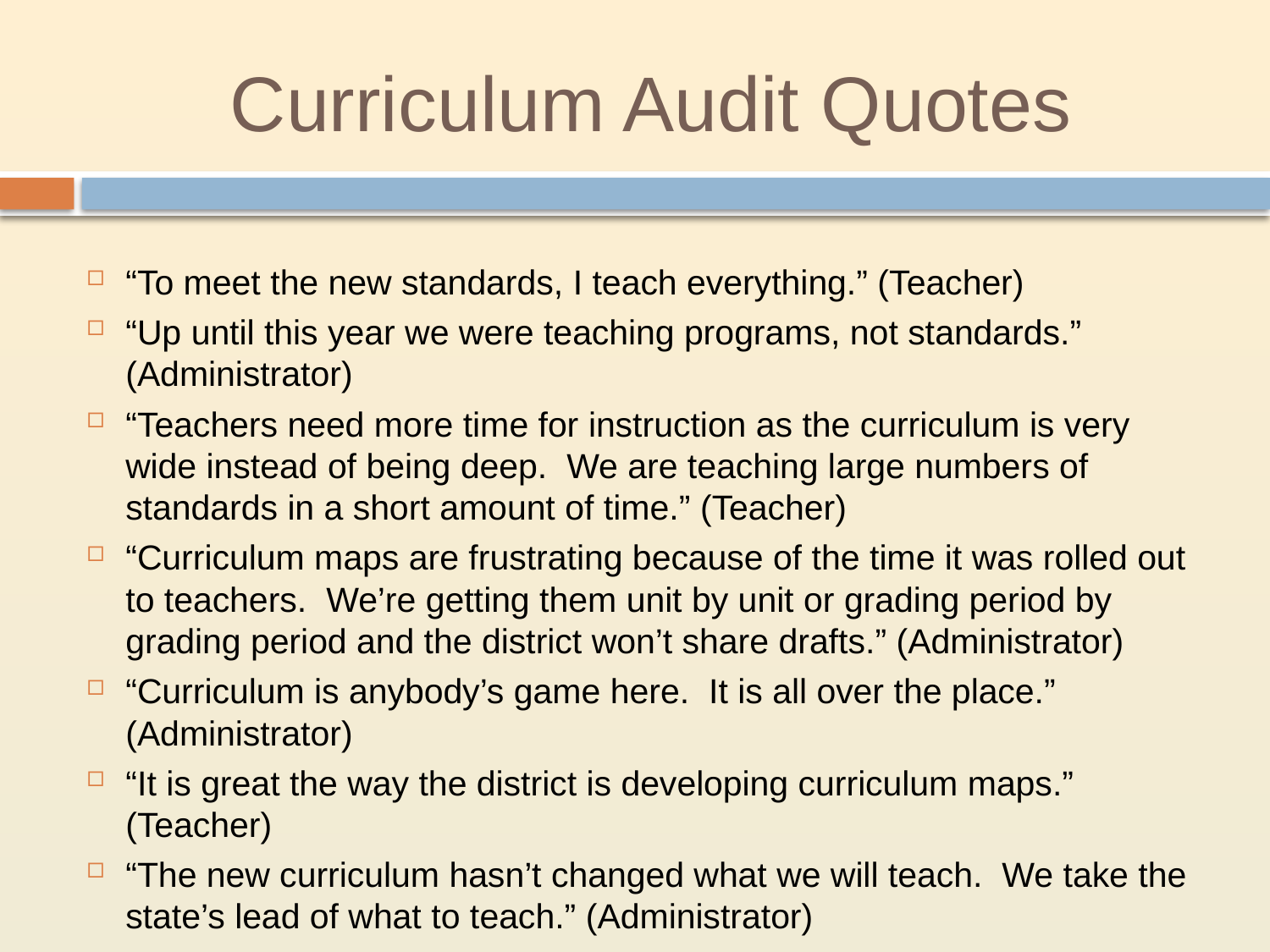

# Curriculum Audit Quotes
“To meet the new standards, I teach everything.” (Teacher)
“Up until this year we were teaching programs, not standards.” (Administrator)
“Teachers need more time for instruction as the curriculum is very wide instead of being deep.  We are teaching large numbers of standards in a short amount of time.” (Teacher)
“Curriculum maps are frustrating because of the time it was rolled out to teachers.  We’re getting them unit by unit or grading period by grading period and the district won’t share drafts.” (Administrator)
“Curriculum is anybody’s game here.  It is all over the place.” (Administrator)
“It is great the way the district is developing curriculum maps.” (Teacher)
“The new curriculum hasn’t changed what we will teach.  We take the state’s lead of what to teach.” (Administrator)